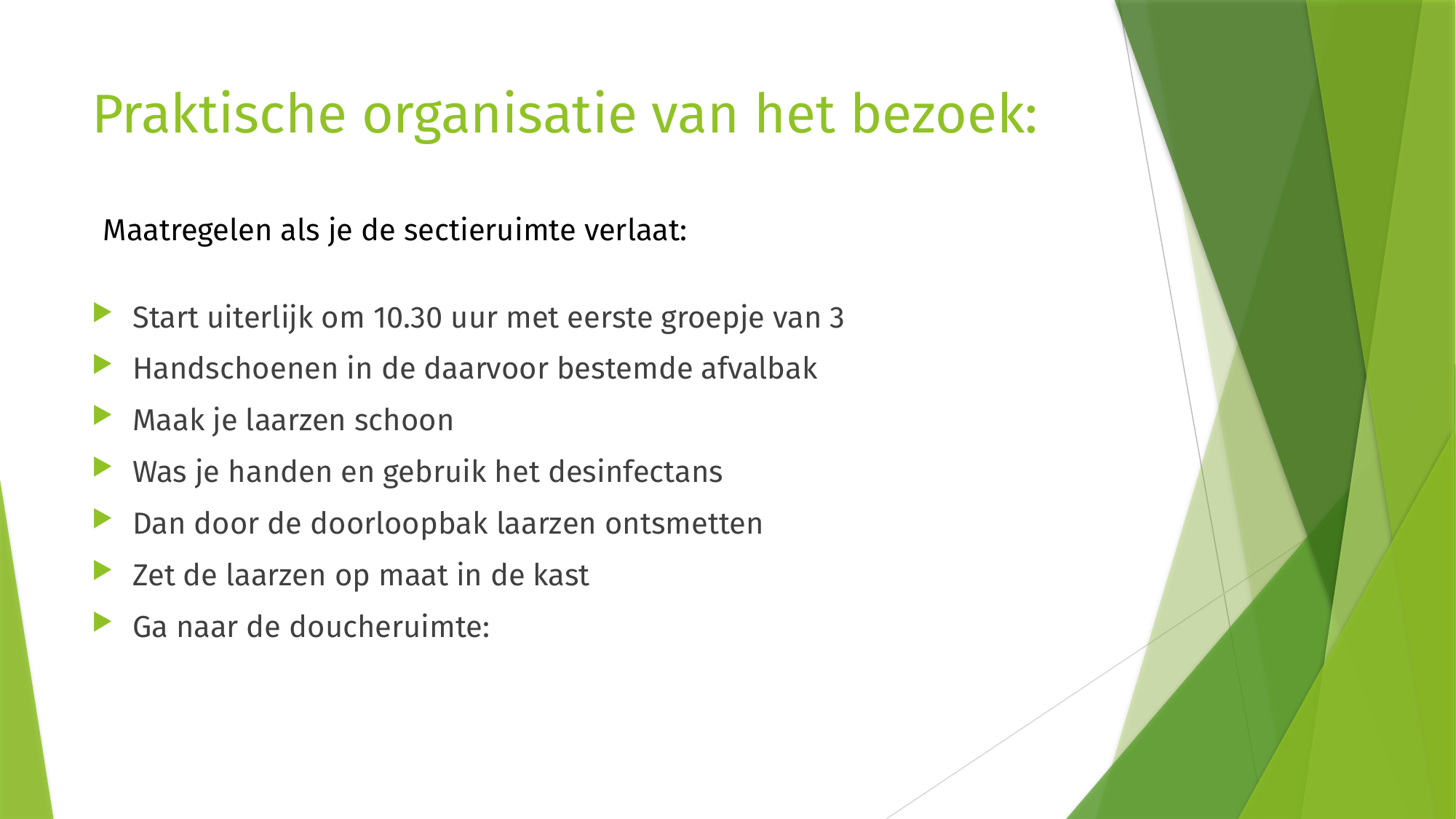

# Praktische organisatie van het bezoek:
Maatregelen als je de sectieruimte verlaat:
Start uiterlijk om 10.30 uur met eerste groepje van 3
Handschoenen in de daarvoor bestemde afvalbak
Maak je laarzen schoon
Was je handen en gebruik het desinfectans
Dan door de doorloopbak laarzen ontsmetten
Zet de laarzen op maat in de kast
Ga naar de doucheruimte: